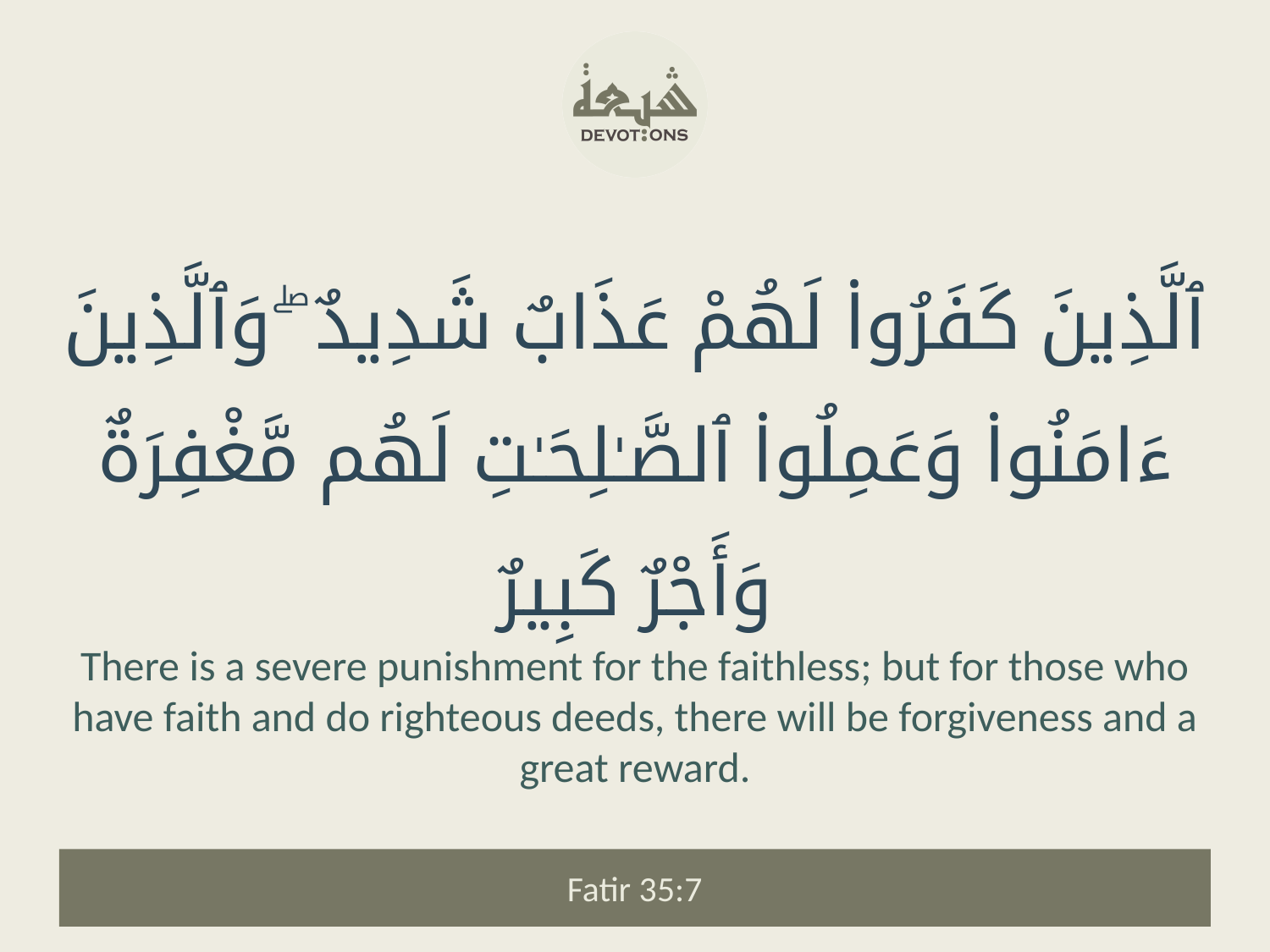

ٱلَّذِينَ كَفَرُوا۟ لَهُمْ عَذَابٌ شَدِيدٌ ۖ وَٱلَّذِينَ ءَامَنُوا۟ وَعَمِلُوا۟ ٱلصَّـٰلِحَـٰتِ لَهُم مَّغْفِرَةٌ وَأَجْرٌ كَبِيرٌ
There is a severe punishment for the faithless; but for those who have faith and do righteous deeds, there will be forgiveness and a great reward.
Fatir 35:7